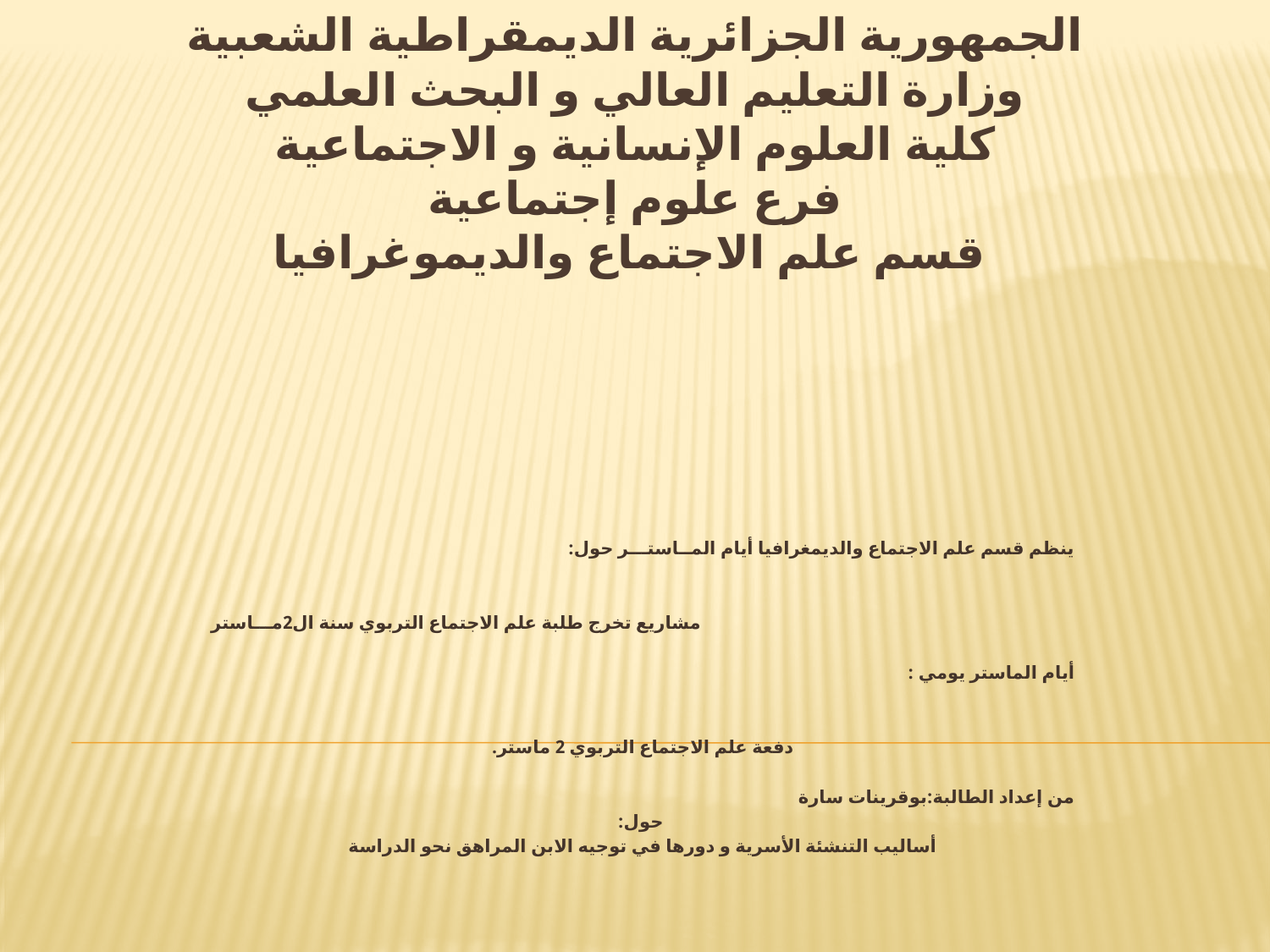

# الجمهورية الجزائرية الديمقراطية الشعبية وزارة التعليم العالي و البحث العلمي كلية العلوم الإنسانية و الاجتماعية فرع علوم إجتماعية قسم علم الاجتماع والديموغرافيا

ينظم قسم علم الاجتماع والديمغرافيا أيام المــاستـــر حول:

مشاريع تخرج طلبة علم الاجتماع التربوي سنة ال2مـــاستر

أيام الماستر يومي :

دفعة علم الاجتماع التربوي 2 ماستر.

من إعداد الطالبة:بوقرينات سارة
 حول:
أساليب التنشئة الأسرية و دورها في توجيه الابن المراهق نحو الدراسة